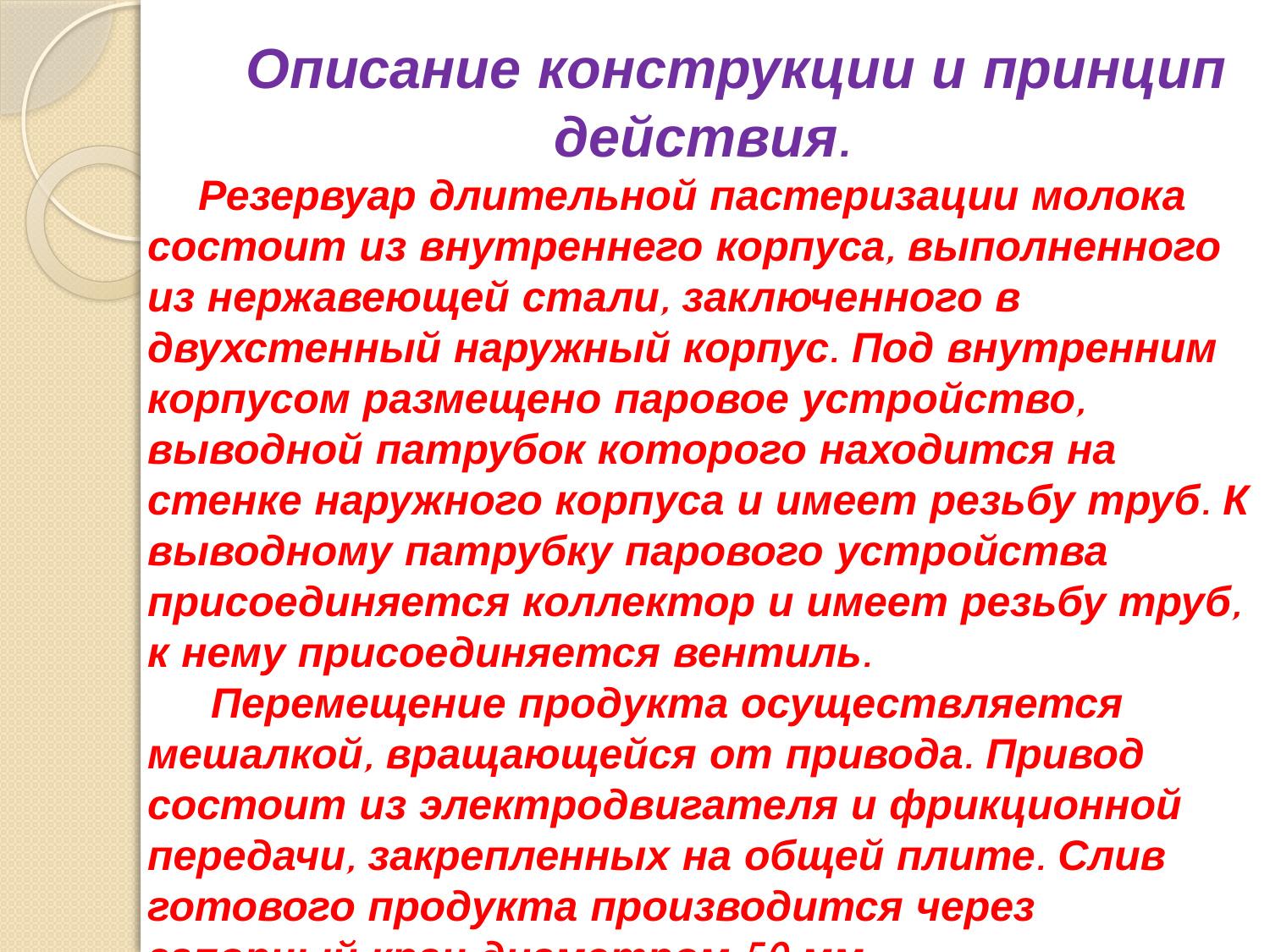

Описание конструкции и принцип действия.
    Резервуар длительной пастеризации молока состоит из внутреннего корпуса, выполненного из нержавеющей стали, заключенного в двухстенный наружный корпус. Под внутренним корпусом размещено паровое устройство, выводной патрубок которого находится на стенке наружного корпуса и имеет резьбу труб. К выводному патрубку парового устройства присоединяется коллектор и имеет резьбу труб, к нему присоединяется вентиль.
     Перемещение продукта осуществляется мешалкой, вращающейся от привода. Привод состоит из электродвигателя и фрикционной передачи, закрепленных на общей плите. Слив готового продукта производится через запорный кран диаметром 50 мм.